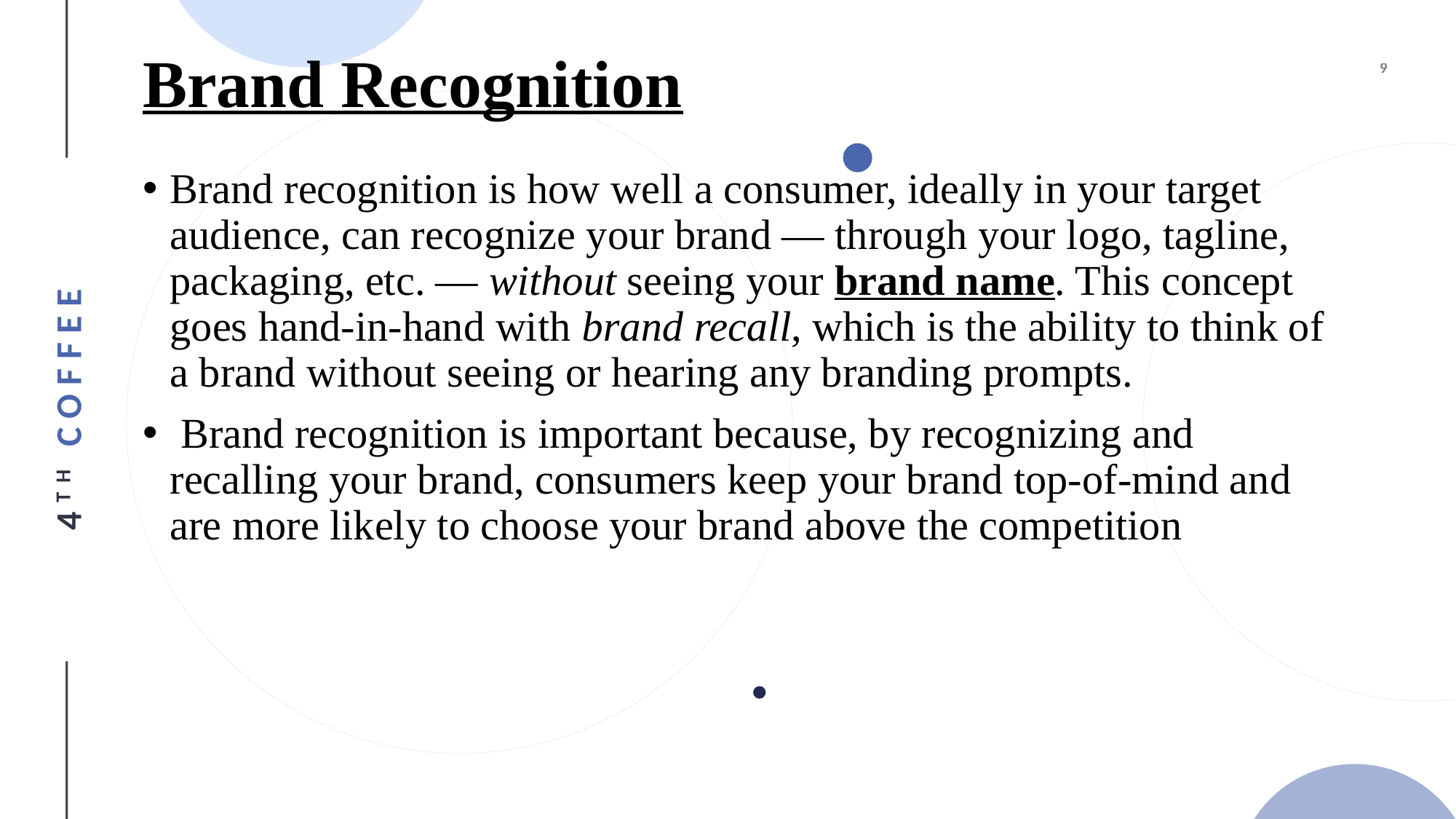

# Brand Recognition
Brand recognition is how well a consumer, ideally in your target audience, can recognize your brand — through your logo, tagline, packaging, etc. — without seeing your brand name. This concept goes hand-in-hand with brand recall, which is the ability to think of a brand without seeing or hearing any branding prompts.
 Brand recognition is important because, by recognizing and recalling your brand, consumers keep your brand top-of-mind and are more likely to choose your brand above the competition